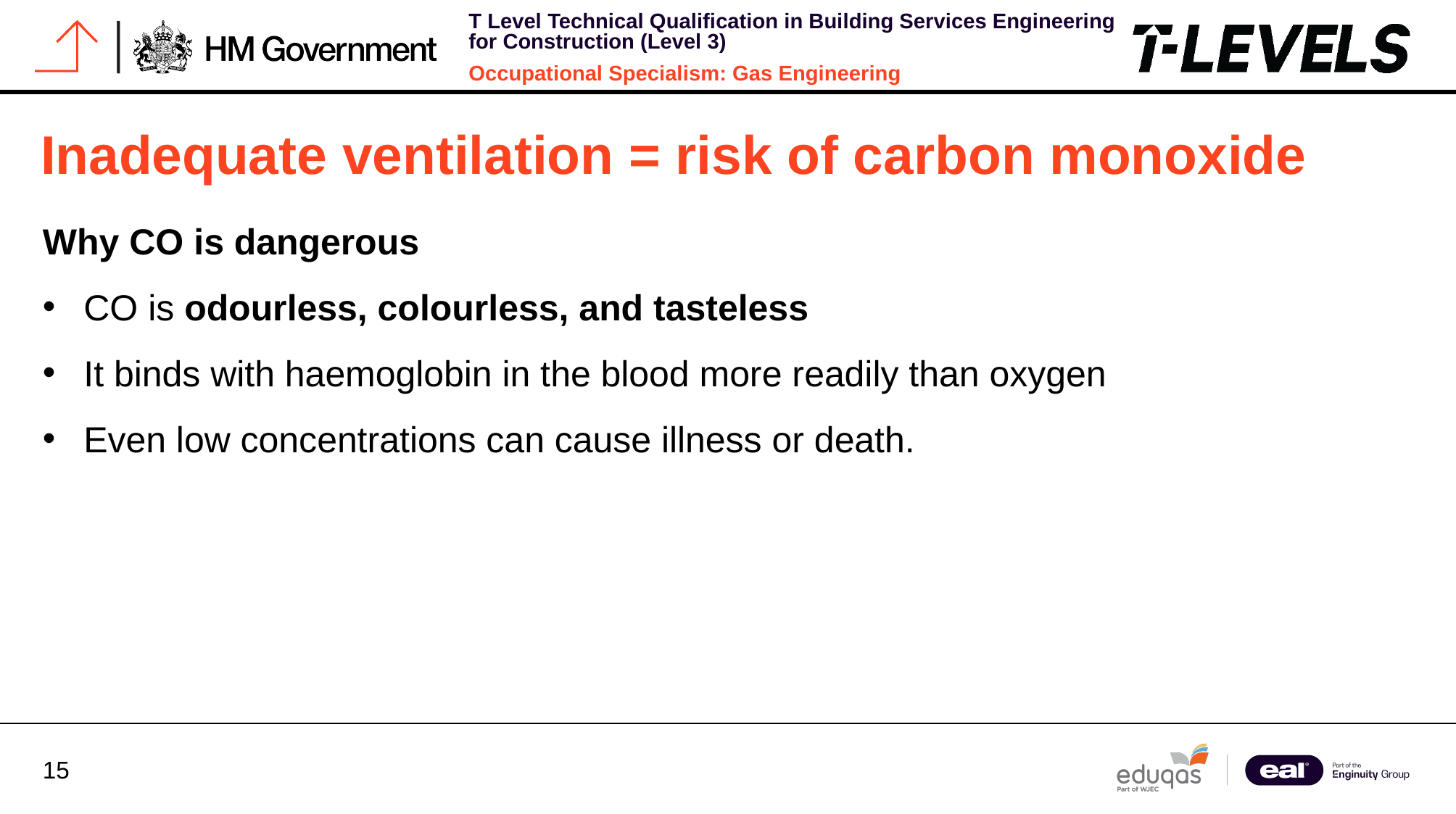

# Inadequate ventilation = risk of carbon monoxide
Why CO is dangerous
CO is odourless, colourless, and tasteless
It binds with haemoglobin in the blood more readily than oxygen
Even low concentrations can cause illness or death.